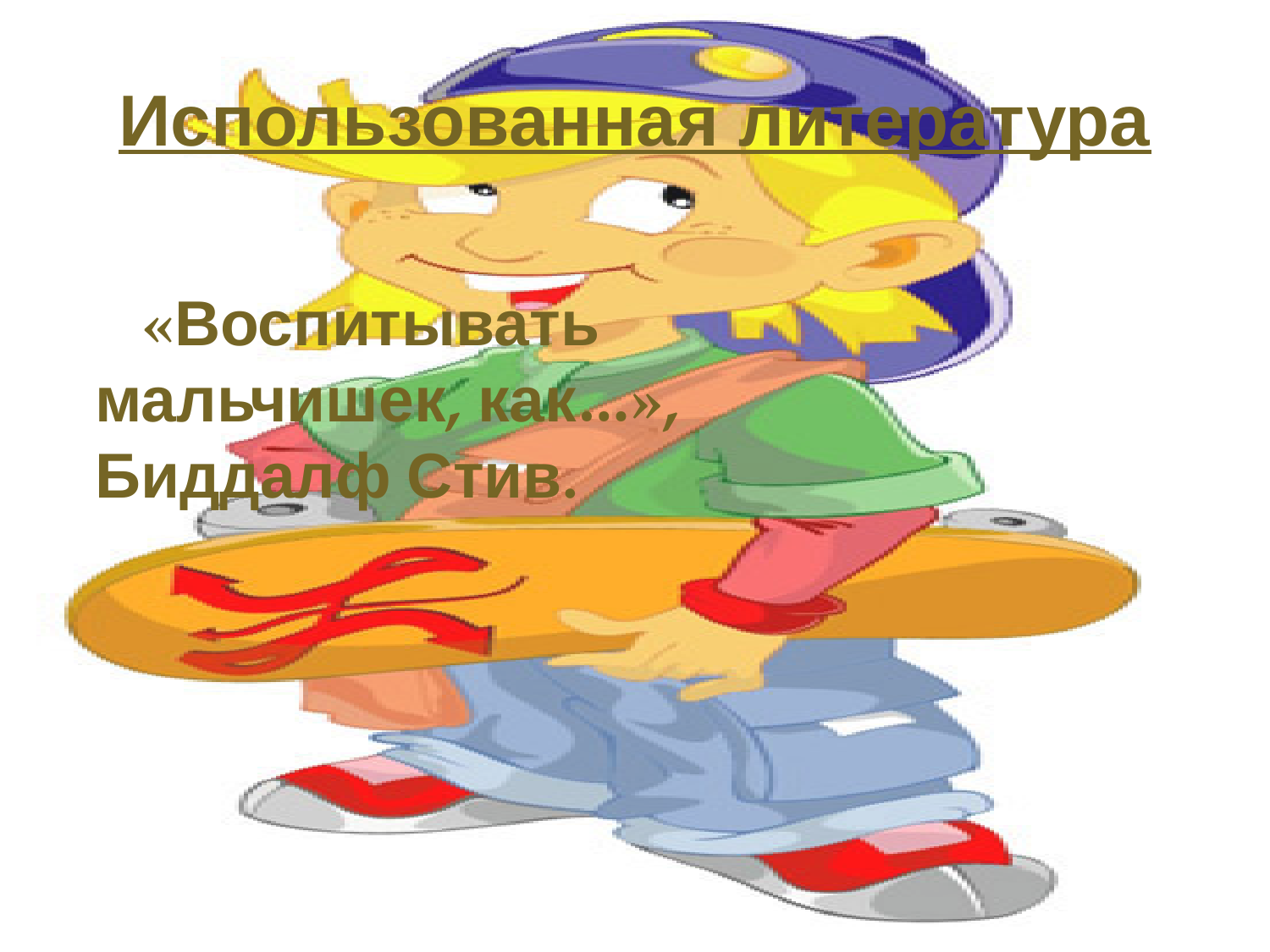

# Использованная литература
   «Воспитывать  мальчишек, как…»,  Биддалф Стив.